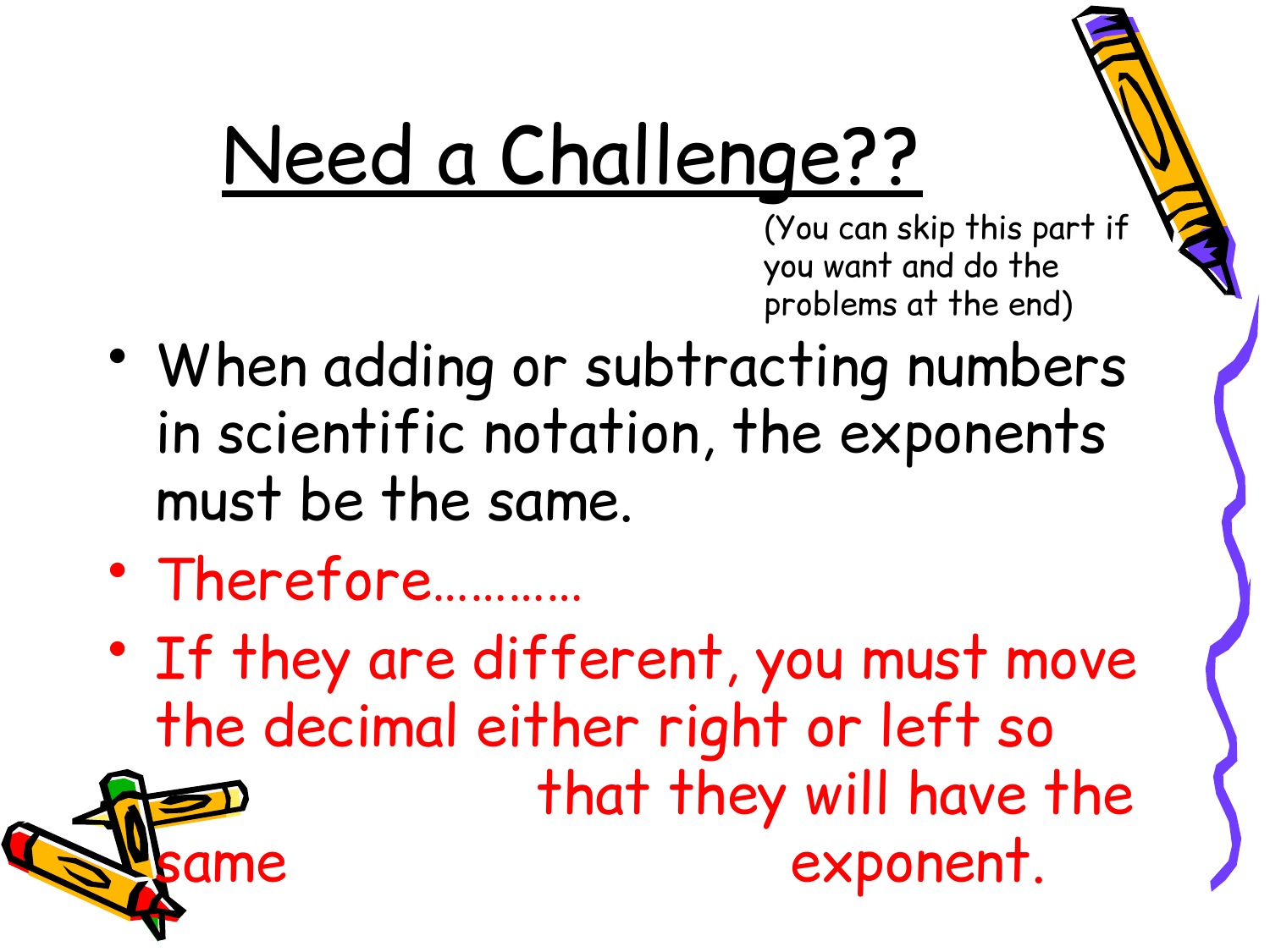

#
Need a Challenge??
(You can skip this part if you want and do the problems at the end)

When adding or subtracting numbers in scientific notation, the exponents must be the same.
Therefore…………
If they are different, you must move the decimal either right or left so 			that they will have the same 				exponent.